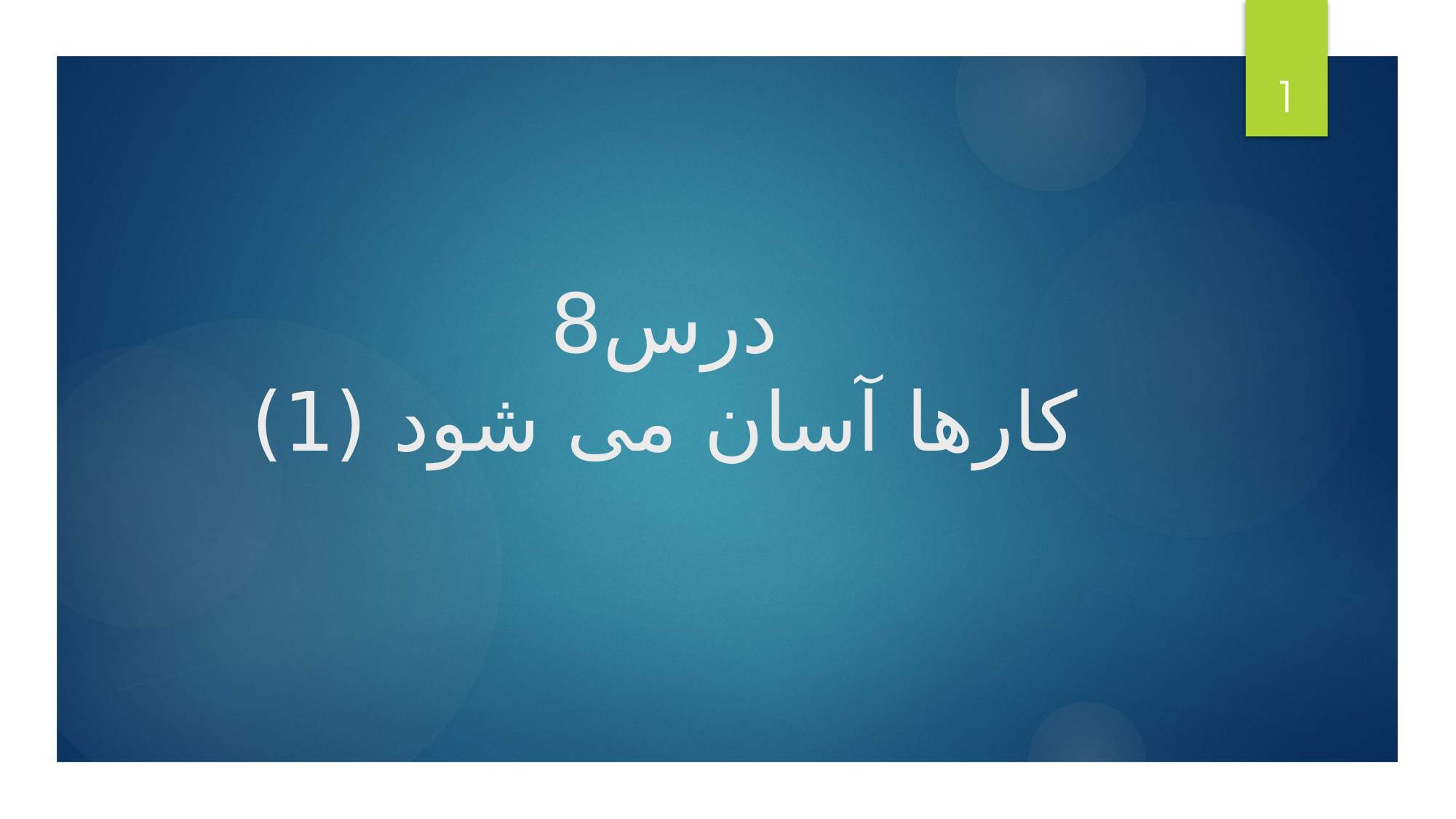

1
# درس8 کارها آسان می شود (1)